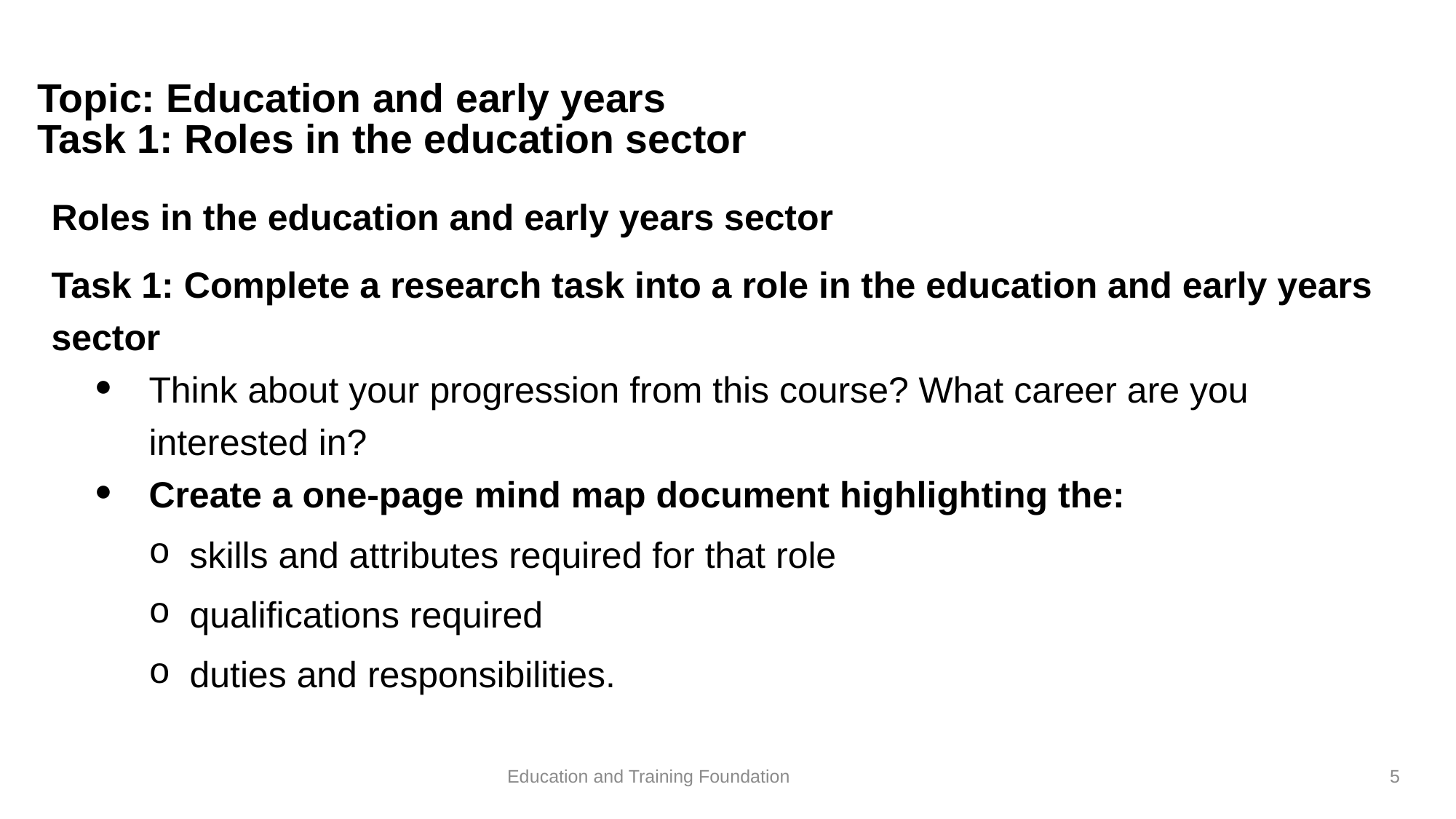

# Topic: Education and early years Task 1: Roles in the education sector
Roles in the education and early years sector
Task 1: Complete a research task into a role in the education and early years sector
Think about your progression from this course? What career are you interested in?
Create a one-page mind map document highlighting the:
skills and attributes required for that role
qualifications required
duties and responsibilities.

Education and Training Foundation
5